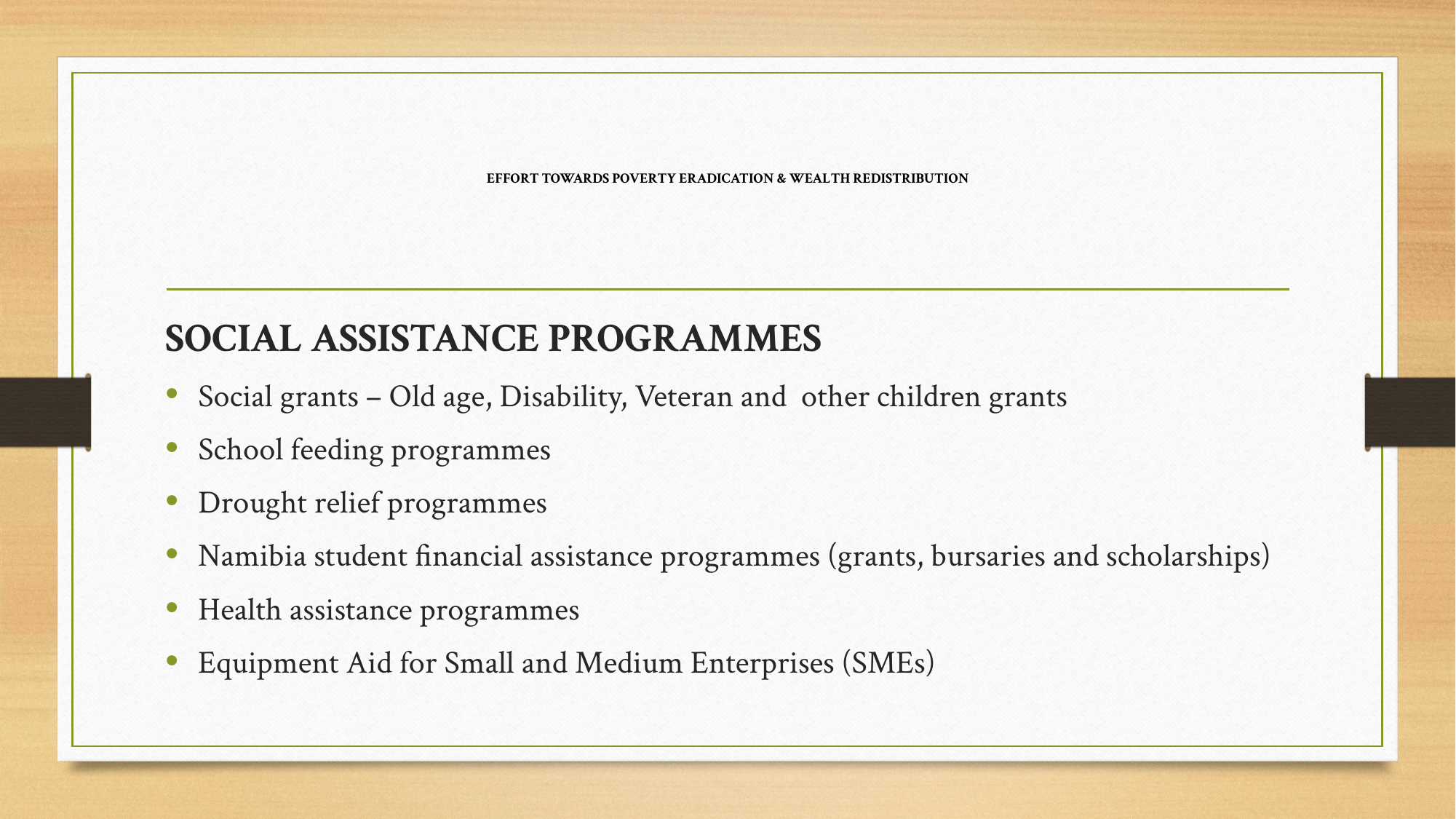

# EFFORT TOWARDS POVERTY ERADICATION & WEALTH REDISTRIBUTION
SOCIAL ASSISTANCE PROGRAMMES
Social grants – Old age, Disability, Veteran and  other children grants
School feeding programmes
Drought relief programmes
Namibia student financial assistance programmes (grants, bursaries and scholarships)
Health assistance programmes
Equipment Aid for Small and Medium Enterprises (SMEs)